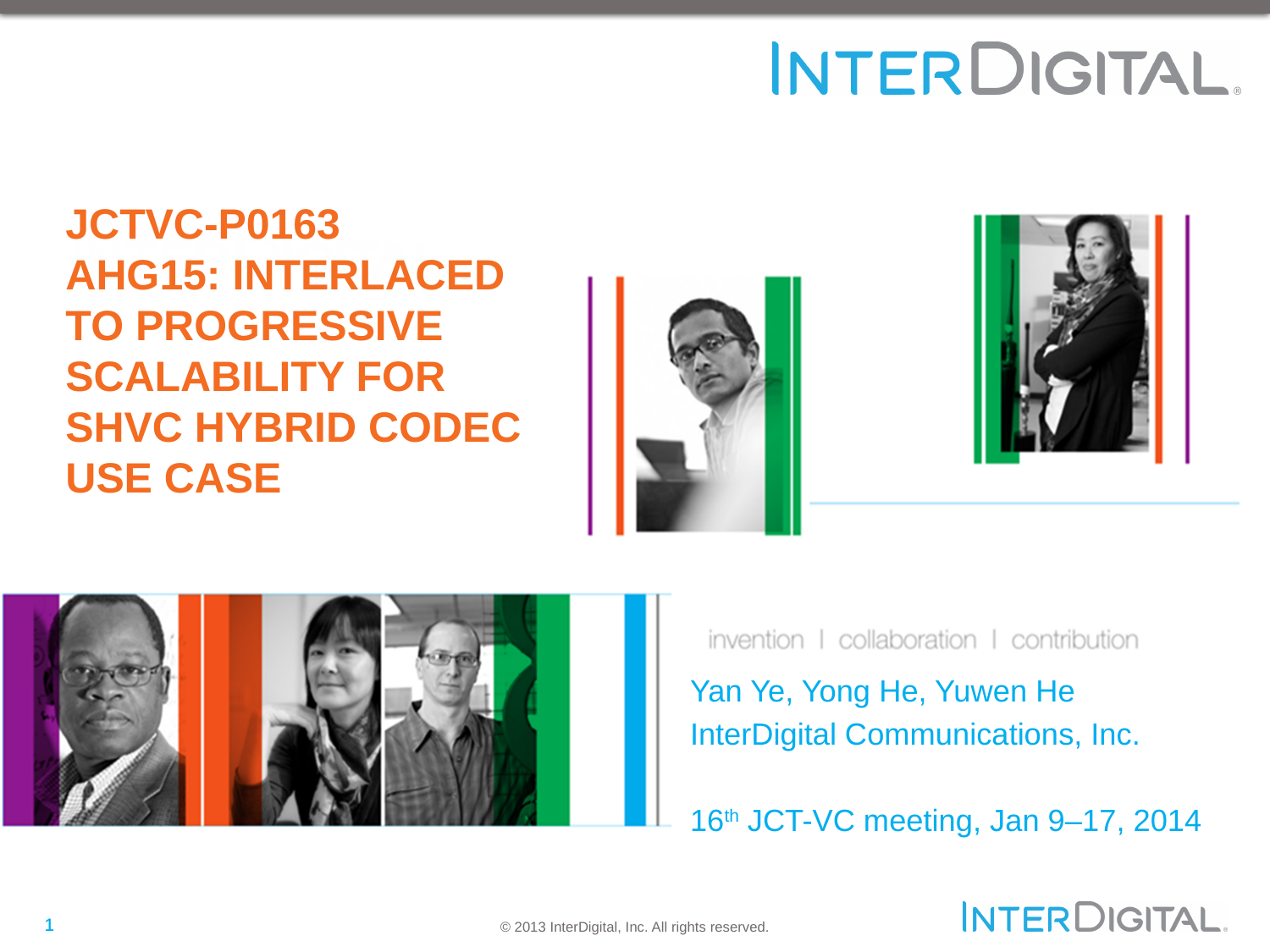

# JCTVC-P0163 AHG15: Interlaced to progressive scalability for SHVC hybrid codec use case
Yan Ye, Yong He, Yuwen He
InterDigital Communications, Inc.

16th JCT-VC meeting, Jan 9–17, 2014